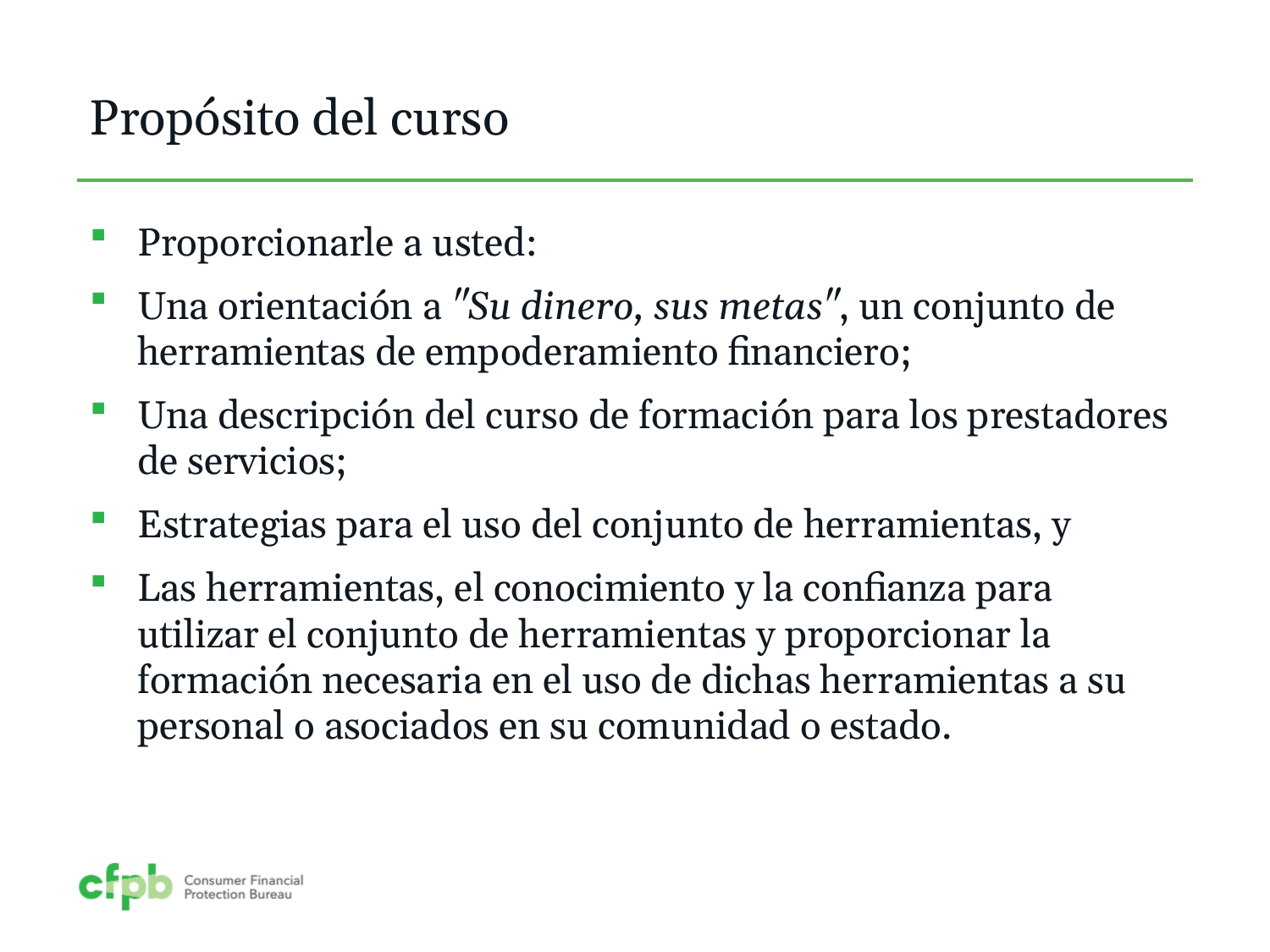

# Propósito del curso
Proporcionarle a usted:
Una orientación a "Su dinero, sus metas", un conjunto de herramientas de empoderamiento financiero;
Una descripción del curso de formación para los prestadores de servicios;
Estrategias para el uso del conjunto de herramientas, y
Las herramientas, el conocimiento y la confianza para utilizar el conjunto de herramientas y proporcionar la formación necesaria en el uso de dichas herramientas a su personal o asociados en su comunidad o estado.